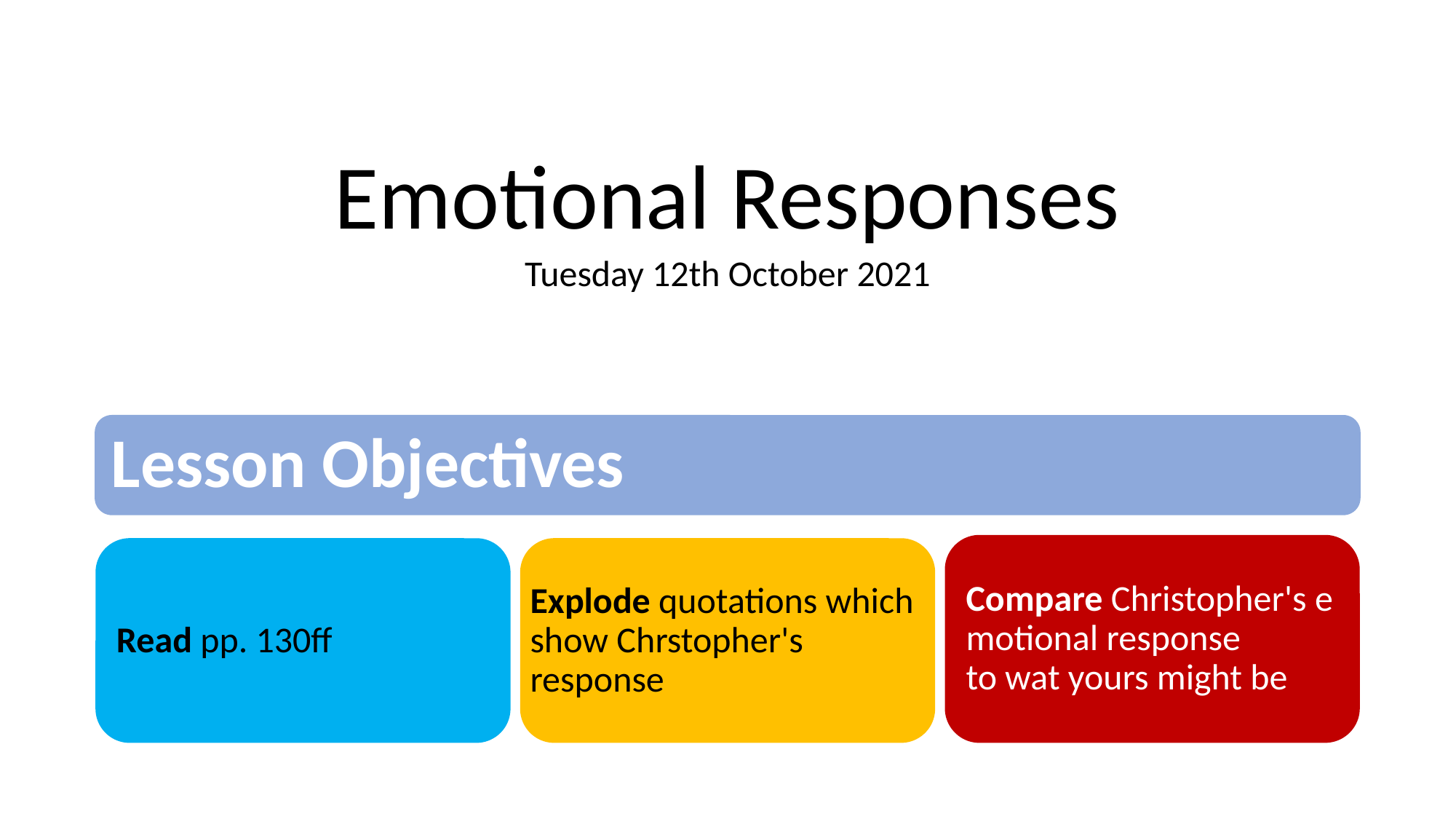

# Emotional Responses
Tuesday 12th October 2021
Lesson Objectives
Compare Christopher's emotional response to wat yours might be
Read pp. 130ff
Explode quotations which show Chrstopher's response